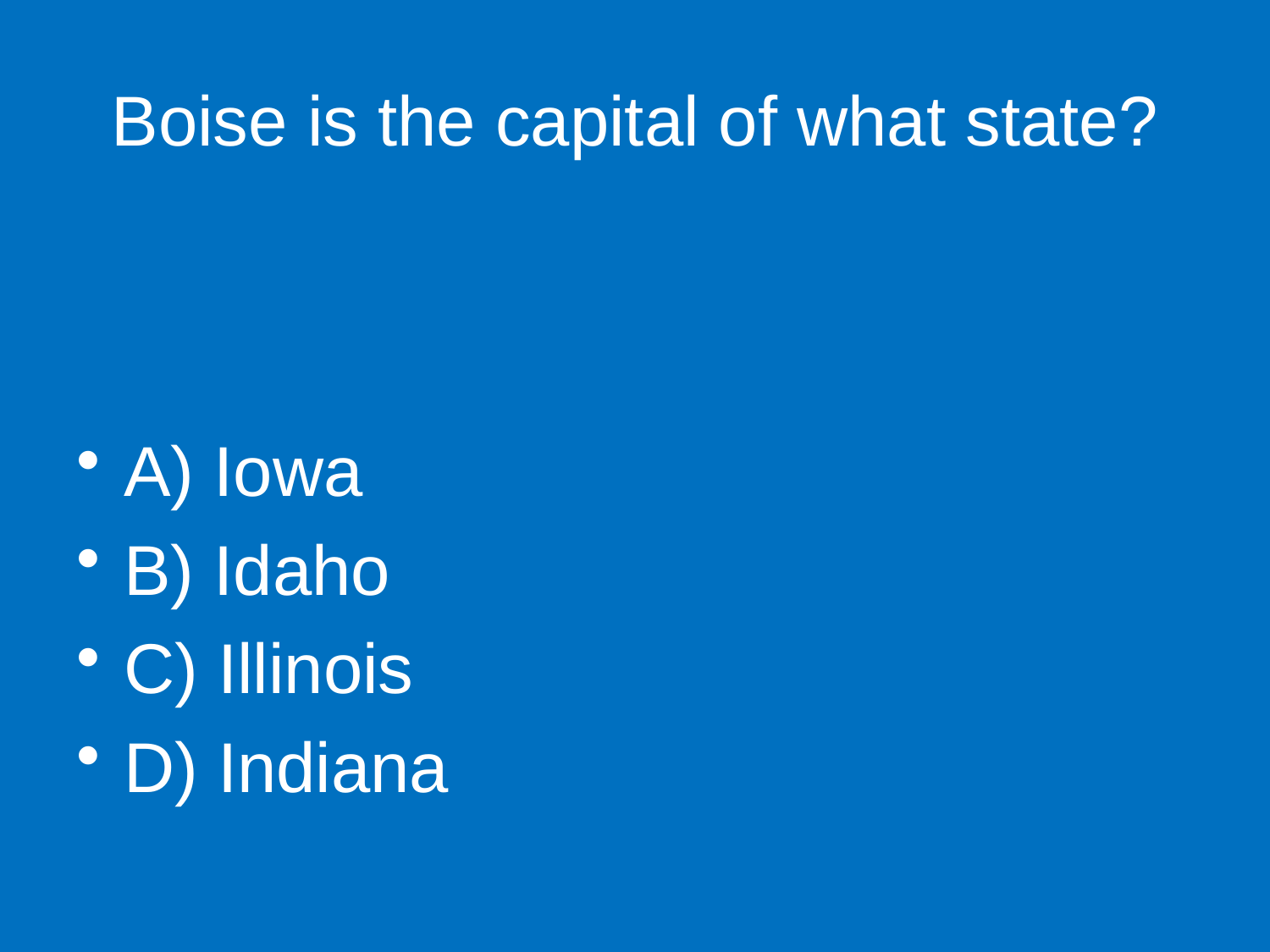

# Boise is the capital of what state?

A) Iowa
B) Idaho
C) Illinois
D) Indiana